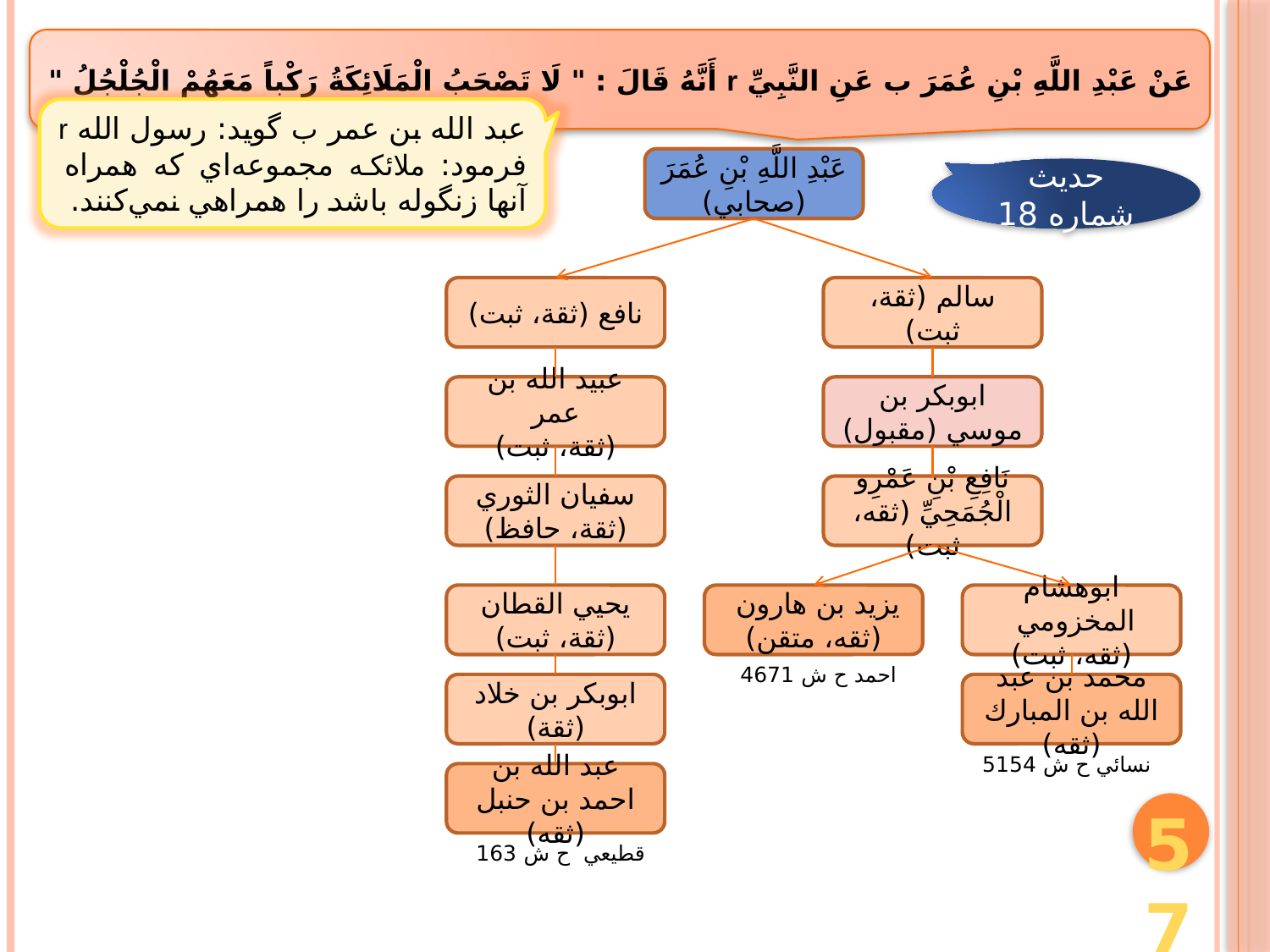

عَنْ عَبْدِ اللَّهِ بْنِ عُمَرَ ب عَنِ النَّبِيِّ r أَنَّهُ قَالَ : " لَا تَصْحَبُ الْمَلَائِكَةُ رَكْباً مَعَهُمْ الْجُلْجُلُ "
عبد الله بن عمر ب گويد: رسول الله r فرمود: ملائكه مجموعه‌اي كه همراه آنها زنگوله‌ باشد را همراهي نمي‌كنند.
عَبْدِ اللَّهِ بْنِ عُمَرَ (صحابي)
حديث شماره 18
نافع (ثقة، ثبت)
سالم (ثقة، ثبت)
عبيد الله بن عمر
(ثقة، ثبت)
ابوبكر بن موسي (مقبول)
سفيان الثوري
(ثقة، حافظ)
نَافِعِ بْنِ عَمْرِو الْجُمَحِيِّ (ثقه، ثبت)
يحيي القطان (ثقة، ثبت)
يزيد بن هارون
(ثقه، متقن)
ابوهشام المخزومي
(ثقه، ثبت)
احمد ح ش 4671
ابوبكر بن خلاد (ثقة)
محمد بن عبد الله بن المبارك (ثقه)
نسائي ح ش 5154
عبد الله بن احمد بن حنبل
(ثقه)
57
قطيعي  ح ش 163